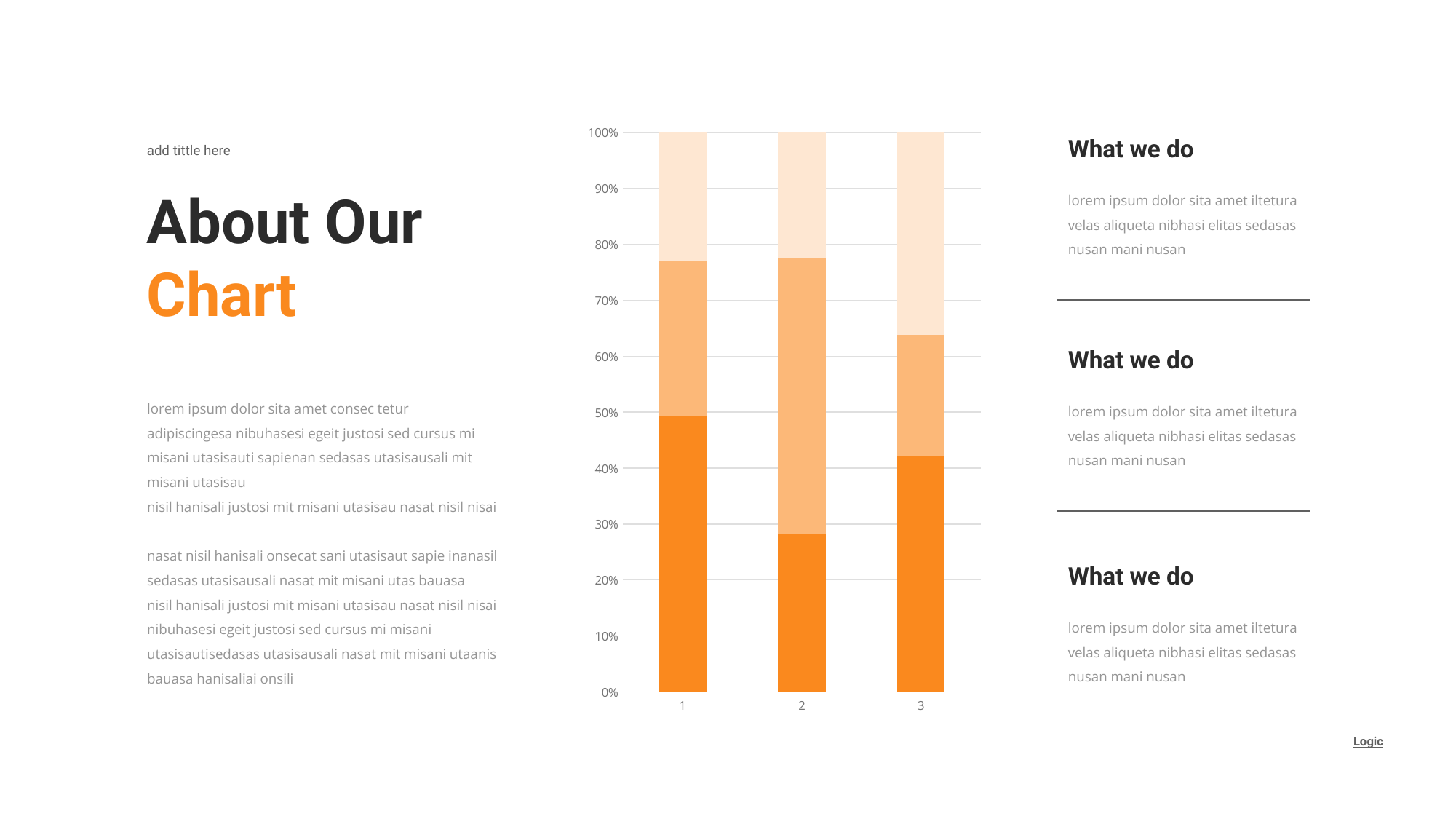

### Chart

| Category | Series 1 | Series 2 | Series 3 |
|---|---|---|---|
| 1 | 4.3 | 2.4 | 2.0 |
| 2 | 2.5 | 4.4 | 2.0 |
| 3 | 3.5 | 1.8 | 3.0 |
What we do
lorem ipsum dolor sita amet iltetura velas aliqueta nibhasi elitas sedasas nusan mani nusan
What we do
lorem ipsum dolor sita amet iltetura velas aliqueta nibhasi elitas sedasas nusan mani nusan
What we do
lorem ipsum dolor sita amet iltetura velas aliqueta nibhasi elitas sedasas nusan mani nusan
add tittle here
About Our
Chart
lorem ipsum dolor sita amet consec tetur adipiscingesa nibuhasesi egeit justosi sed cursus mi misani utasisauti sapienan sedasas utasisausali mit misani utasisau
nisil hanisali justosi mit misani utasisau nasat nisil nisai

nasat nisil hanisali onsecat sani utasisaut sapie inanasil sedasas utasisausali nasat mit misani utas bauasa
nisil hanisali justosi mit misani utasisau nasat nisil nisai nibuhasesi egeit justosi sed cursus mi misani utasisautisedasas utasisausali nasat mit misani utaanis bauasa hanisaliai onsili
Logic